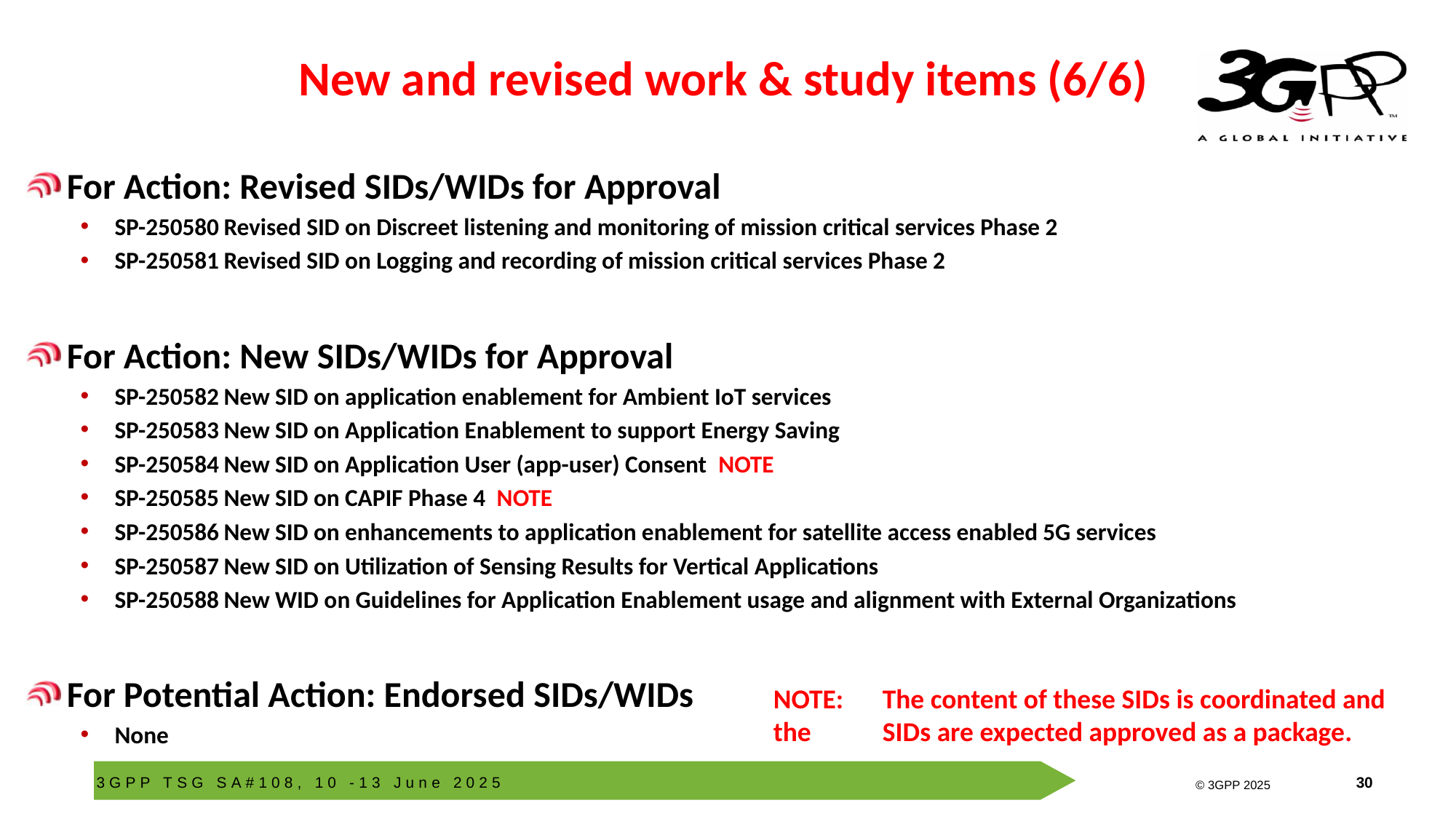

# New and revised work & study items (6/6)
For Action: Revised SIDs/WIDs for Approval
SP-250580	Revised SID on Discreet listening and monitoring of mission critical services Phase 2
SP-250581	Revised SID on Logging and recording of mission critical services Phase 2

For Action: New SIDs/WIDs for Approval
SP-250582	New SID on application enablement for Ambient IoT services
SP-250583	New SID on Application Enablement to support Energy Saving
SP-250584	New SID on Application User (app-user) Consent  NOTE
SP-250585	New SID on CAPIF Phase 4  NOTE
SP-250586	New SID on enhancements to application enablement for satellite access enabled 5G services
SP-250587	New SID on Utilization of Sensing Results for Vertical Applications
SP-250588	New WID on Guidelines for Application Enablement usage and alignment with External Organizations

For Potential Action: Endorsed SIDs/WIDs
None
NOTE:	The content of these SIDs is coordinated and the 	SIDs are expected approved as a package.